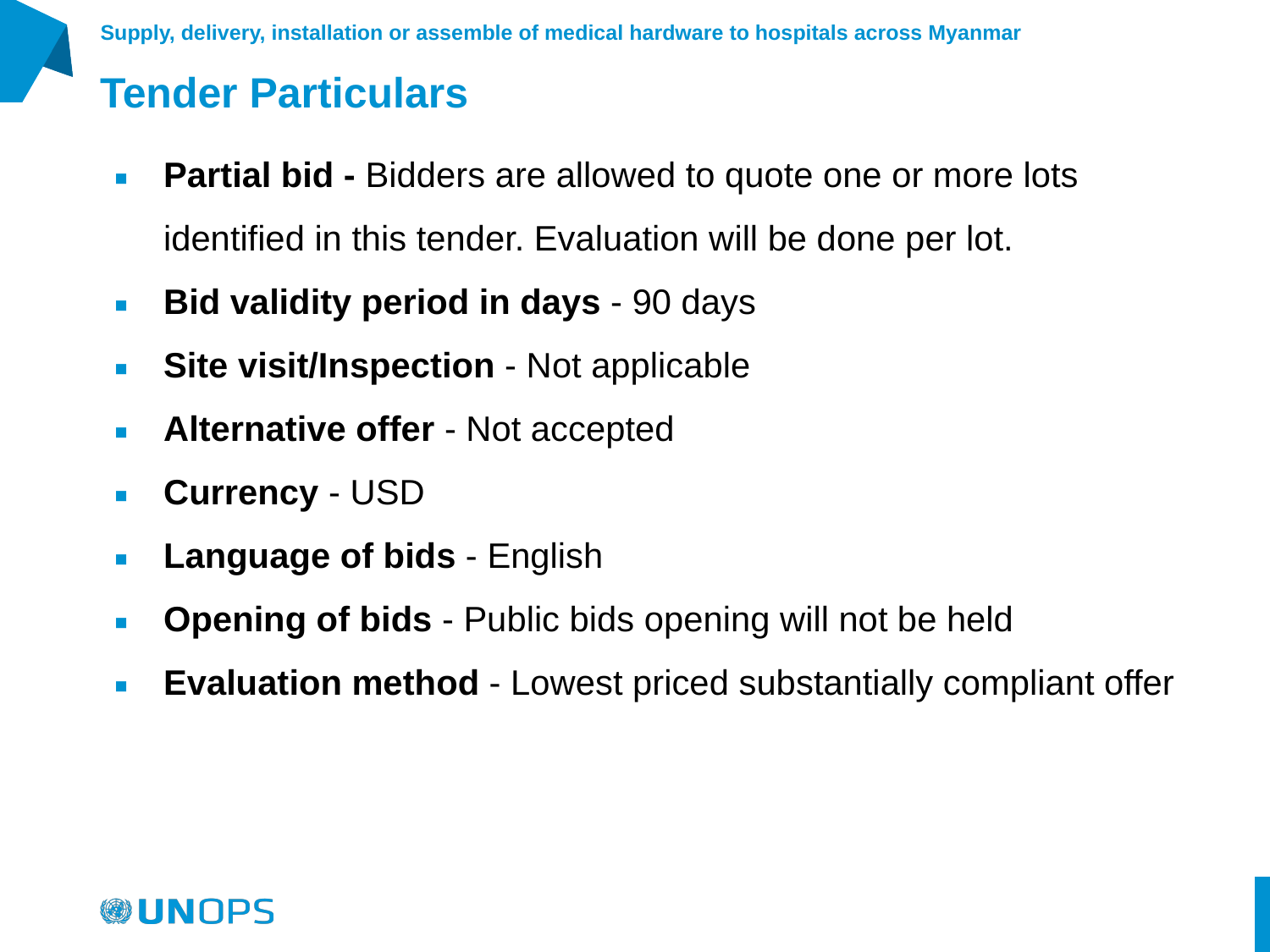

# Tender Particulars
Supply, delivery, installation or assemble of medical hardware to hospitals across Myanmar
Partial bid - Bidders are allowed to quote one or more lots identified in this tender. Evaluation will be done per lot.
Bid validity period in days - 90 days
Site visit/Inspection - Not applicable
Alternative offer - Not accepted
Currency - USD
Language of bids - English
Opening of bids - Public bids opening will not be held
Evaluation method - Lowest priced substantially compliant offer